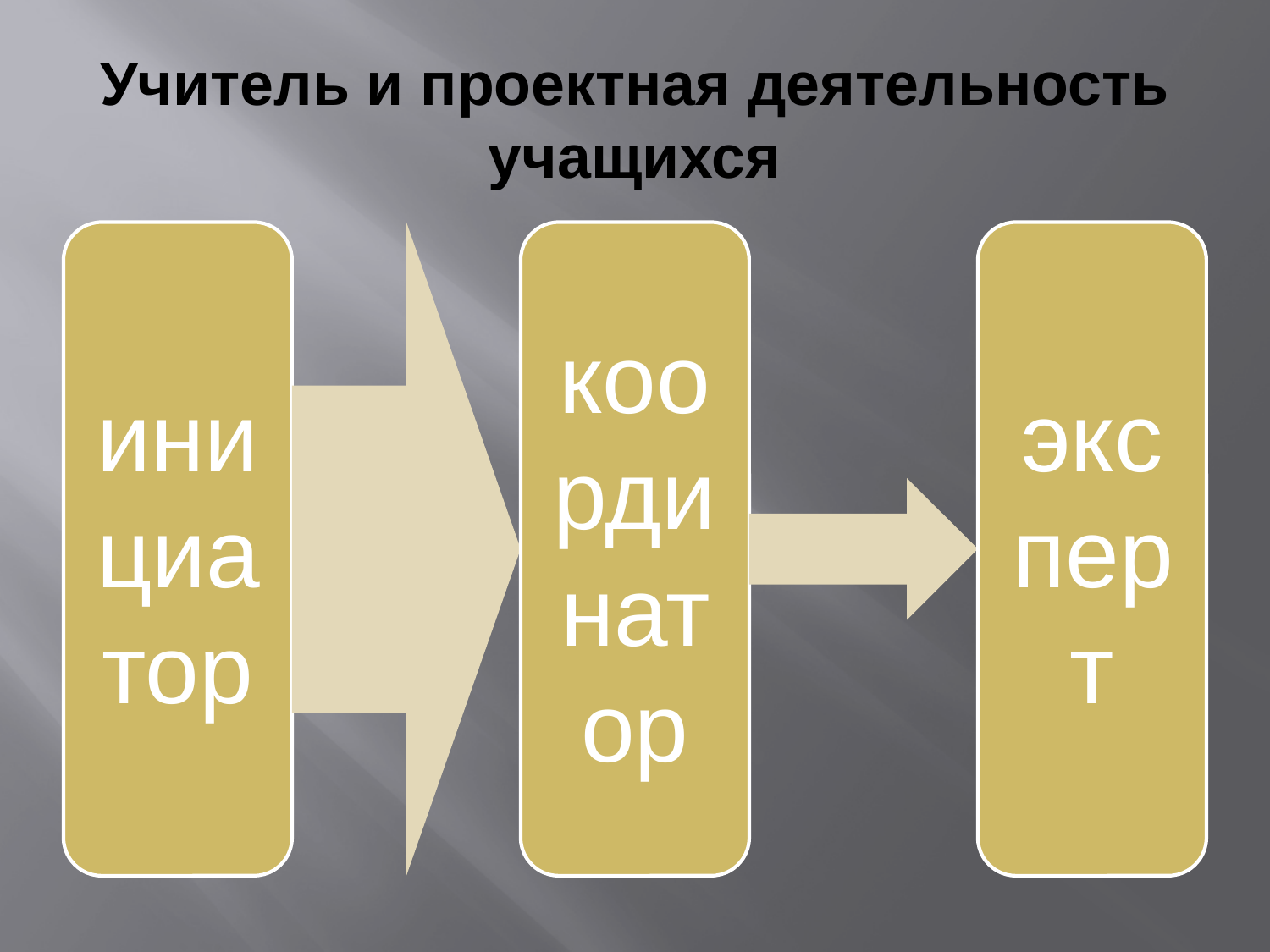

# Учитель и проектная деятельность учащихся
инициатор
координатор
эксперт